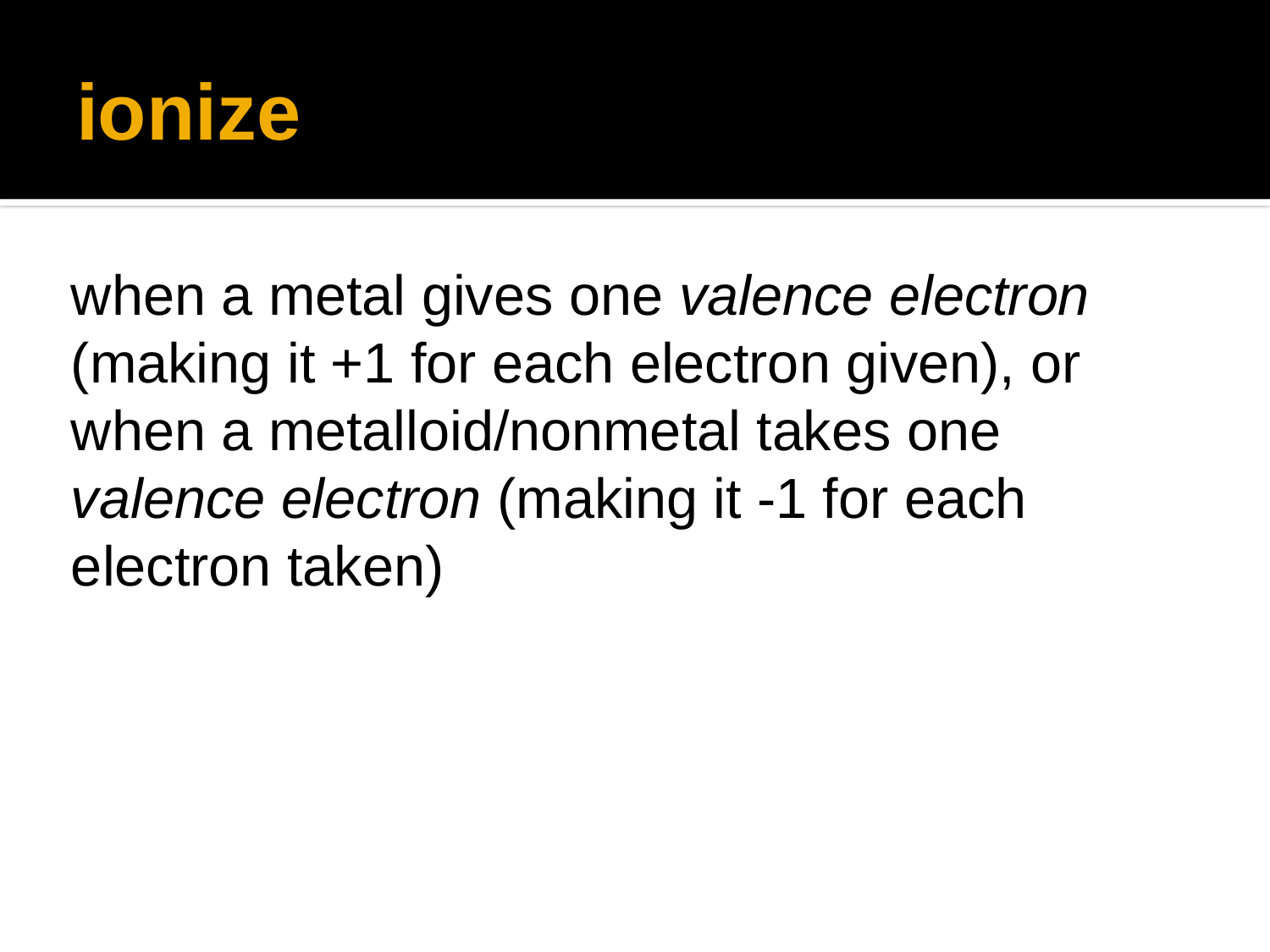

# ionize
when a metal gives one valence electron (making it +1 for each electron given), or when a metalloid/nonmetal takes one valence electron (making it -1 for each electron taken)